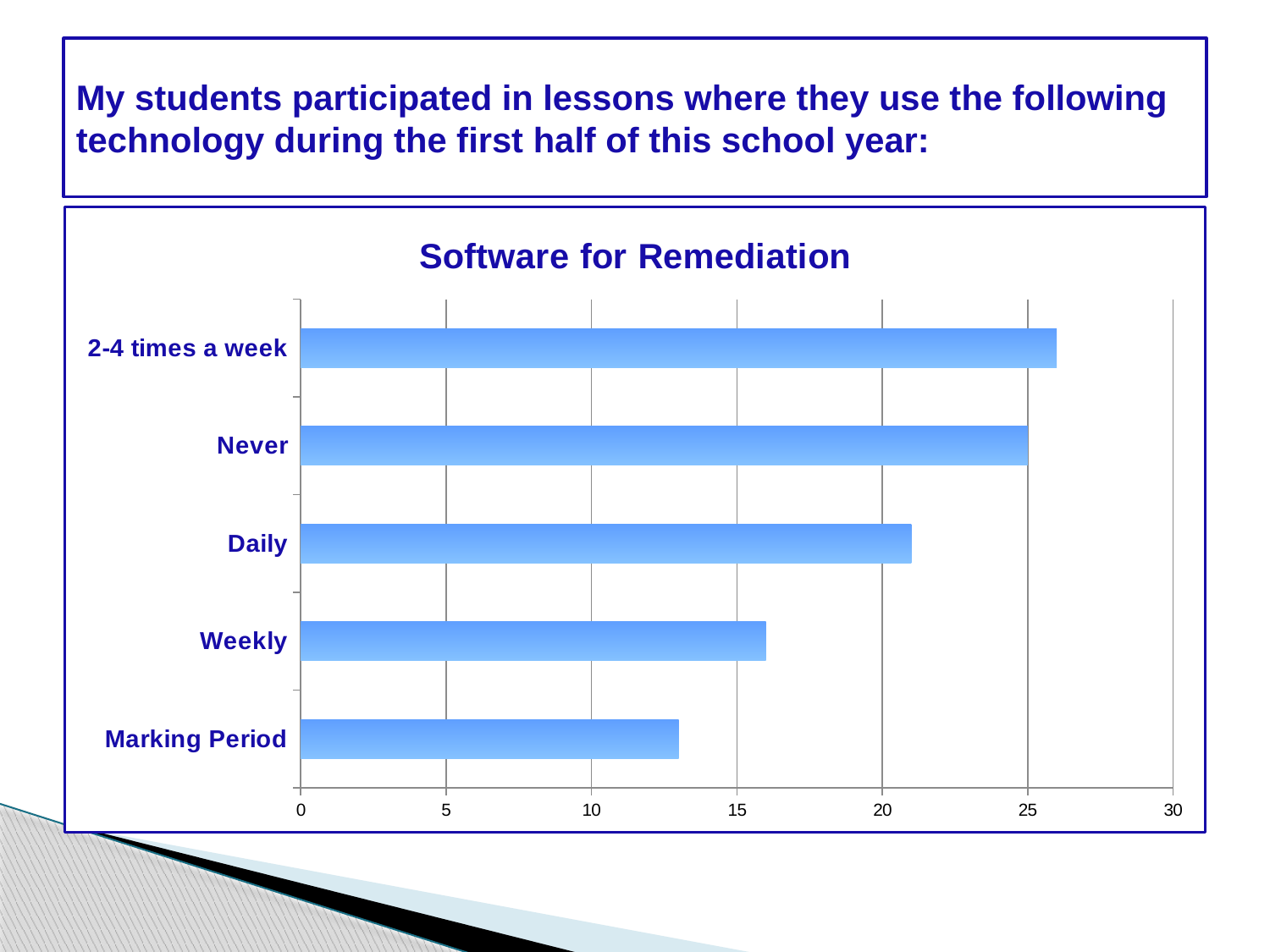

# My students participated in lessons where they use the following technology during the first half of this school year:

### Chart: Software for Remediation

| Category | Total |
|---|---|
| Marking Period | 13.0 |
| Weekly | 16.0 |
| Daily | 21.0 |
| Never | 25.0 |
| 2-4 times a week | 26.0 |